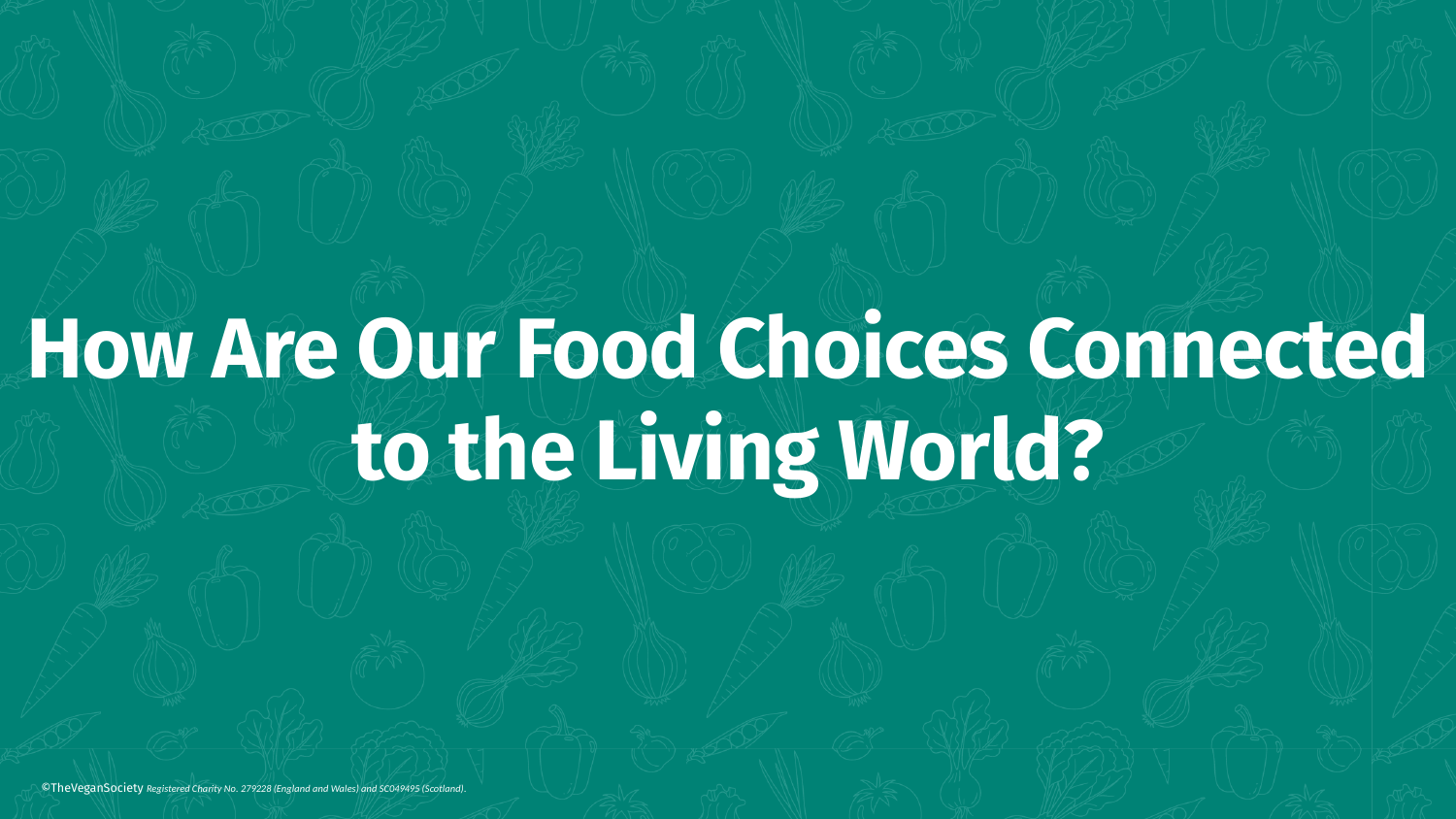

# How Are Our Food Choices Connected to the Living World?